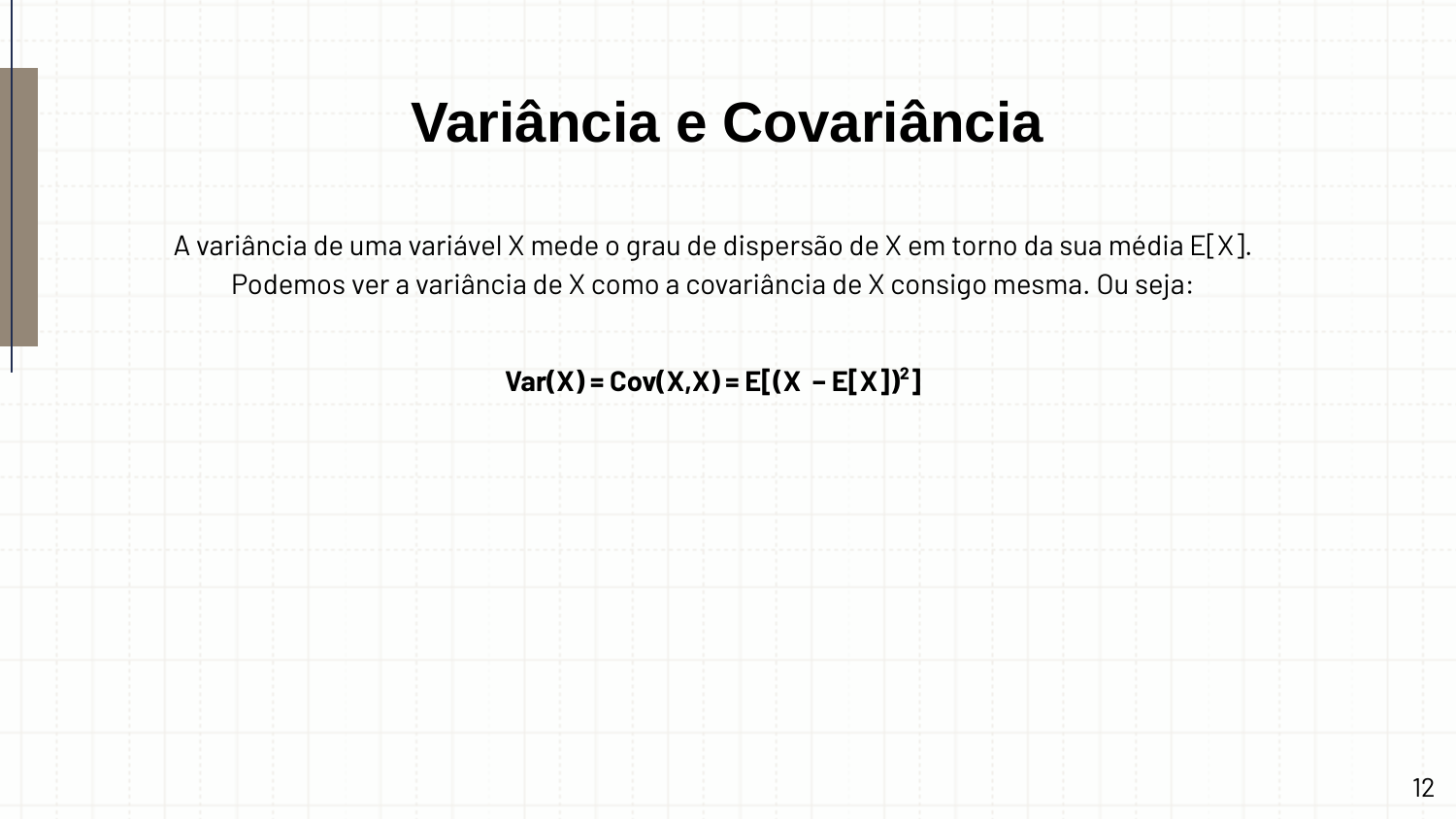

# Variância e Covariância

A variância de uma variável X mede o grau de dispersão de X em torno da sua média E[X].
Podemos ver a variância de X como a covariância de X consigo mesma. Ou seja:

Var(X) = Cov(X,X) = E[(X  − E[X])²]
12